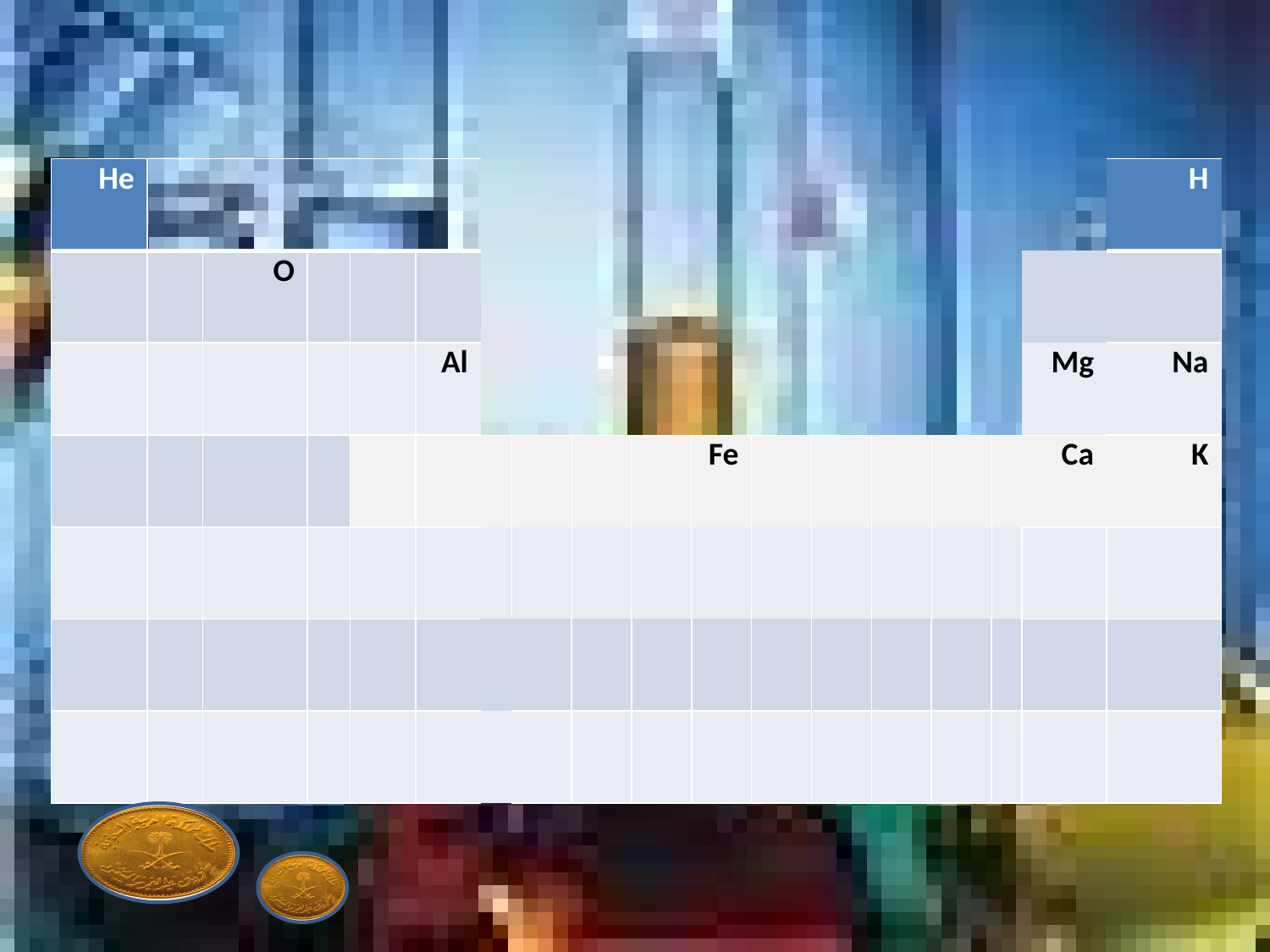

| He |  |  |  |  |  |  |  |  |  |  |  |  |  |  |  |  | H |
| --- | --- | --- | --- | --- | --- | --- | --- | --- | --- | --- | --- | --- | --- | --- | --- | --- | --- |
|  |  | O |  |  |  |  |  |  |  |  |  |  |  |  |  |  |  |
|  |  |  |  |  | Al |  |  |  |  |  |  |  |  |  |  | Mg | Na |
|  |  |  |  |  |  |  |  |  |  | Fe |  |  |  |  |  | Ca | K |
|  |  |  |  |  |  |  |  |  |  |  |  |  |  |  |  |  |  |
|  |  |  |  |  |  |  |  |  |  |  |  |  |  |  |  |  |  |
|  |  |  |  |  |  |  |  |  |  |  |  |  |  |  |  |  |  |